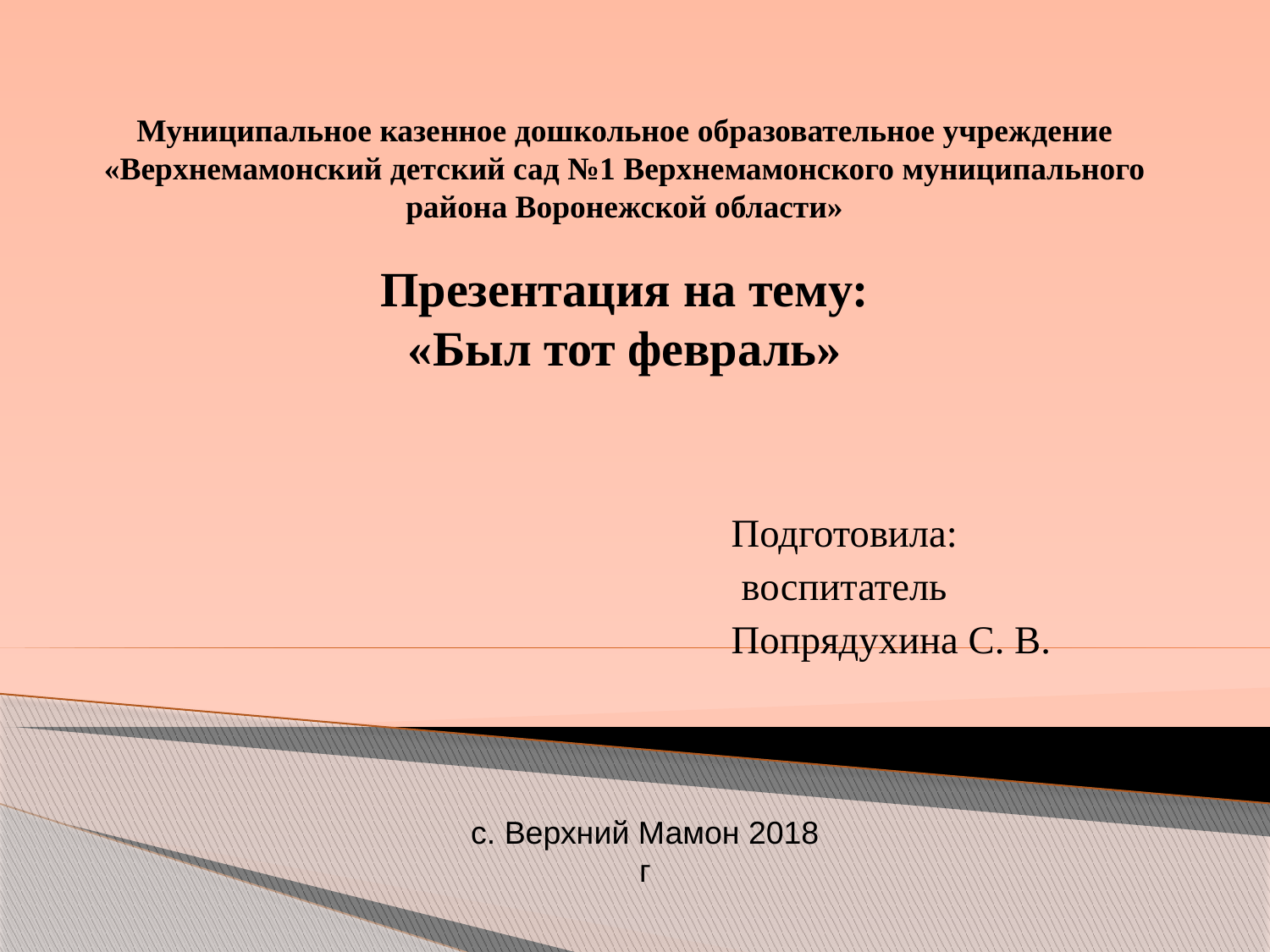

# Муниципальное казенное дошкольное образовательное учреждение «Верхнемамонский детский сад №1 Верхнемамонского муниципального района Воронежской области» Презентация на тему: «Был тот февраль»
Подготовила:
 воспитатель
Попрядухина С. В.

с. Верхний Мамон 2018 г